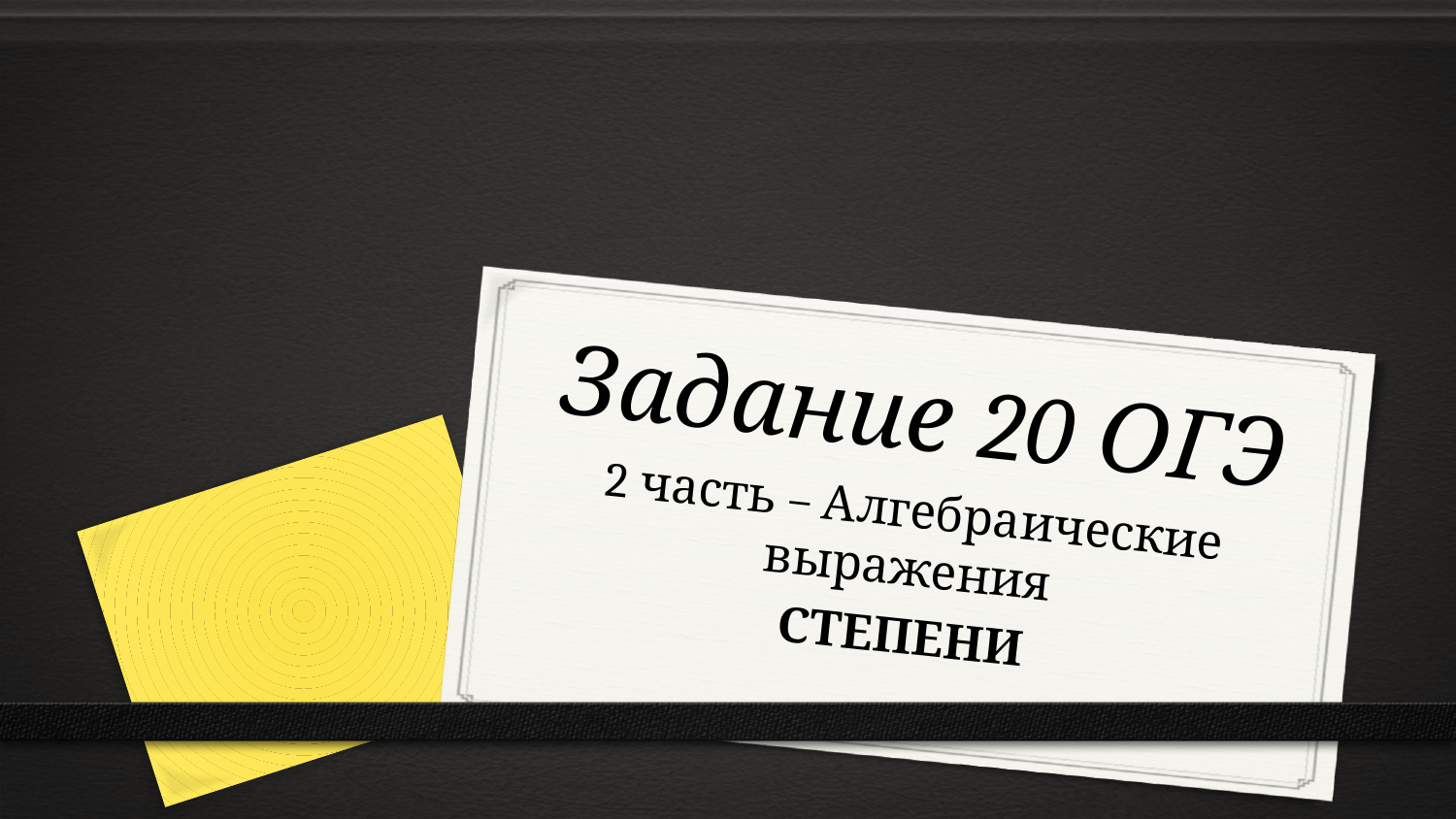

# Задание 20 ОГЭ
2 часть – Алгебраические выражения
СТЕПЕНИ